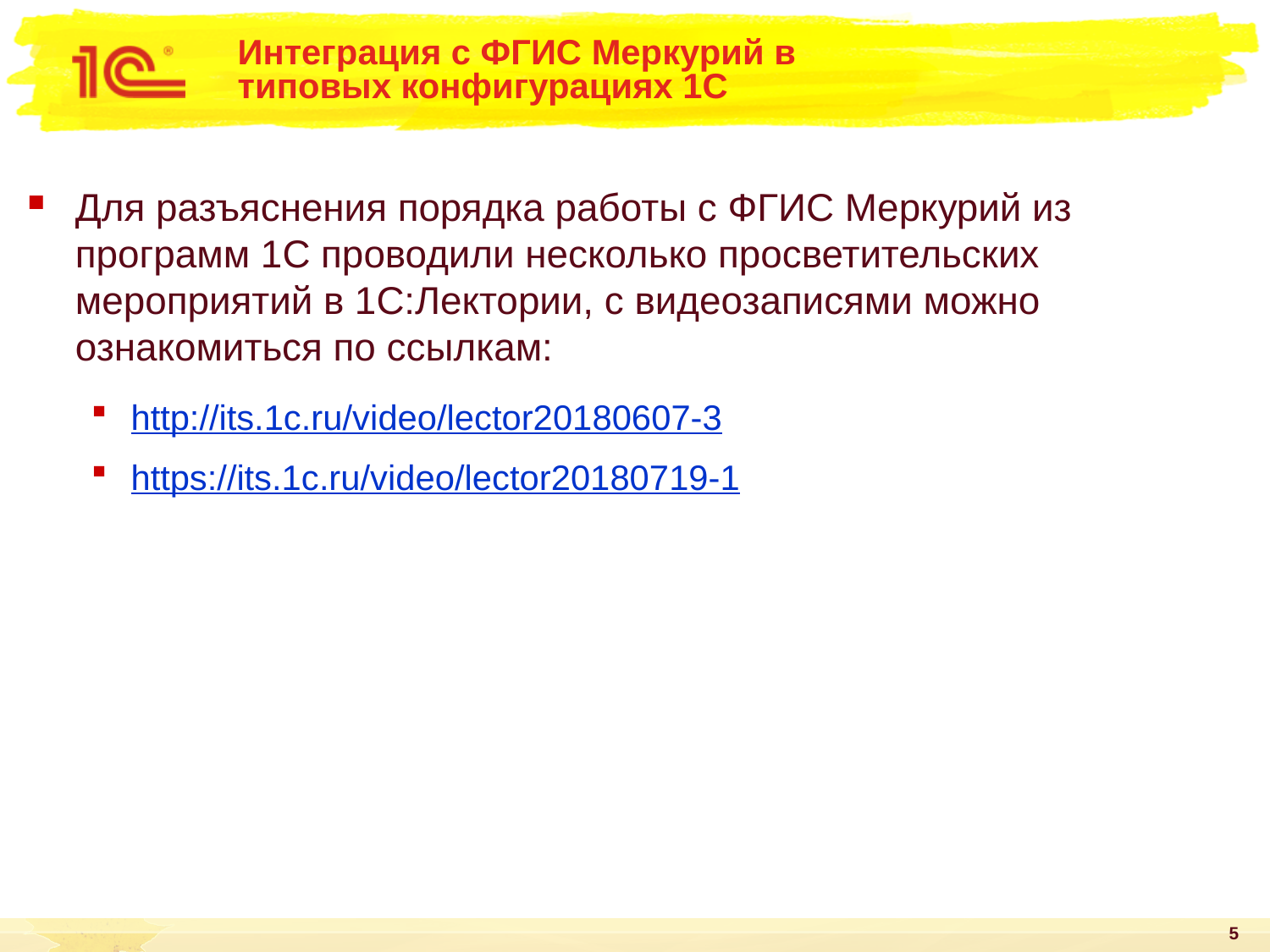

# Интеграция с ФГИС Меркурий в типовых конфигурациях 1С
Для разъяснения порядка работы с ФГИС Меркурий из программ 1С проводили несколько просветительских мероприятий в 1С:Лектории, с видеозаписями можно ознакомиться по ссылкам:
http://its.1c.ru/video/lector20180607-3
https://its.1c.ru/video/lector20180719-1

5